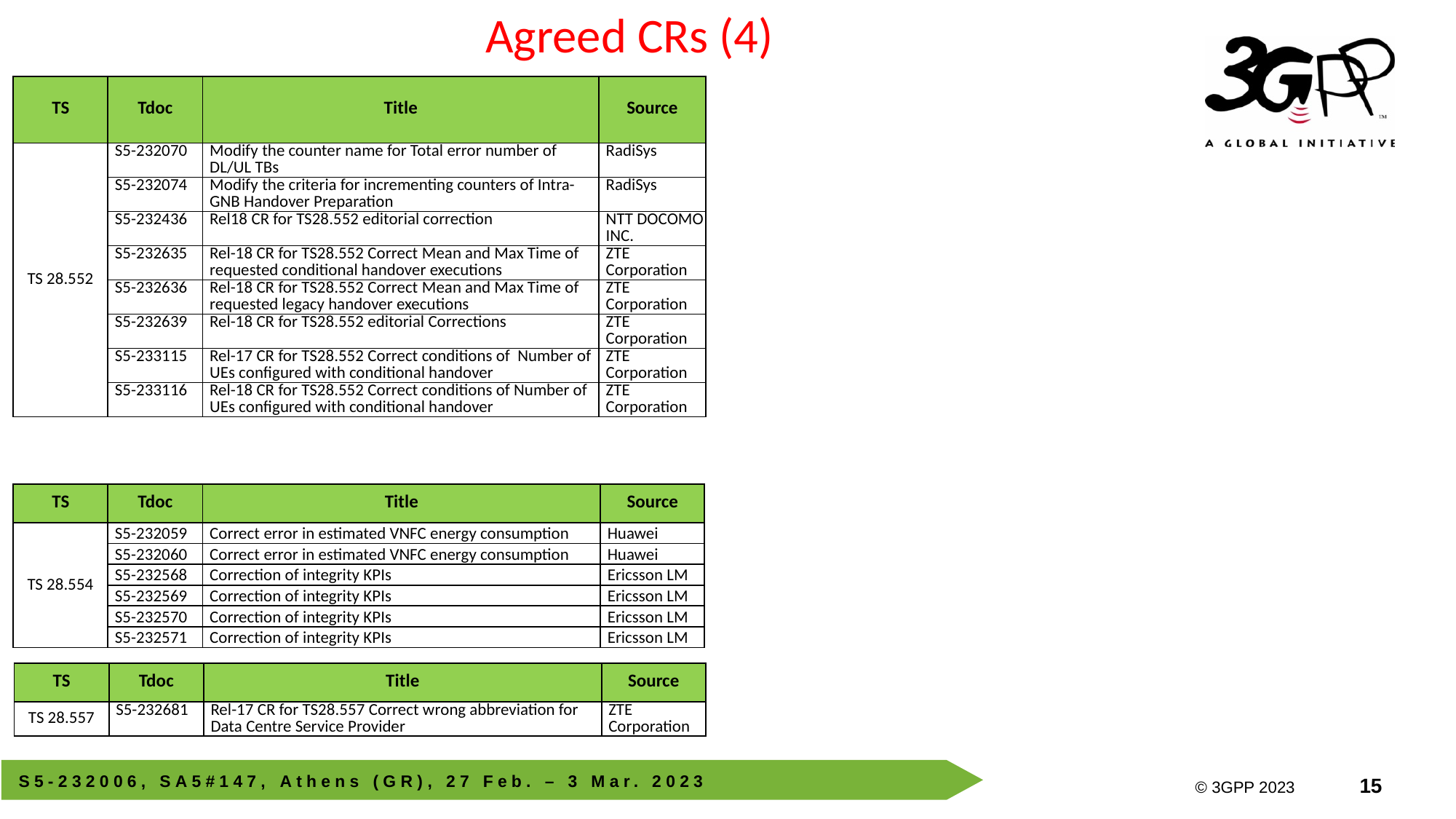

Agreed CRs (4)
| TS | Tdoc | Title | Source |
| --- | --- | --- | --- |
| TS 28.552 | S5-232070 | Modify the counter name for Total error number of DL/UL TBs | RadiSys |
|  | S5-232074 | Modify the criteria for incrementing counters of Intra-GNB Handover Preparation | RadiSys |
|  | S5-232436 | Rel18 CR for TS28.552 editorial correction | NTT DOCOMO INC. |
|  | S5-232635 | Rel-18 CR for TS28.552 Correct Mean and Max Time of requested conditional handover executions | ZTE Corporation |
|  | S5-232636 | Rel-18 CR for TS28.552 Correct Mean and Max Time of requested legacy handover executions | ZTE Corporation |
|  | S5-232639 | Rel-18 CR for TS28.552 editorial Corrections | ZTE Corporation |
|  | S5-233115 | Rel-17 CR for TS28.552 Correct conditions of Number of UEs configured with conditional handover | ZTE Corporation |
|  | S5-233116 | Rel-18 CR for TS28.552 Correct conditions of Number of UEs configured with conditional handover | ZTE Corporation |
| TS | Tdoc | Title | Source |
| --- | --- | --- | --- |
| TS 28.554 | S5-232059 | Correct error in estimated VNFC energy consumption | Huawei |
|  | S5-232060 | Correct error in estimated VNFC energy consumption | Huawei |
|  | S5-232568 | Correction of integrity KPIs | Ericsson LM |
|  | S5-232569 | Correction of integrity KPIs | Ericsson LM |
|  | S5-232570 | Correction of integrity KPIs | Ericsson LM |
|  | S5-232571 | Correction of integrity KPIs | Ericsson LM |
| TS | Tdoc | Title | Source |
| --- | --- | --- | --- |
| TS 28.557 | S5-232681 | Rel-17 CR for TS28.557 Correct wrong abbreviation for Data Centre Service Provider | ZTE Corporation |